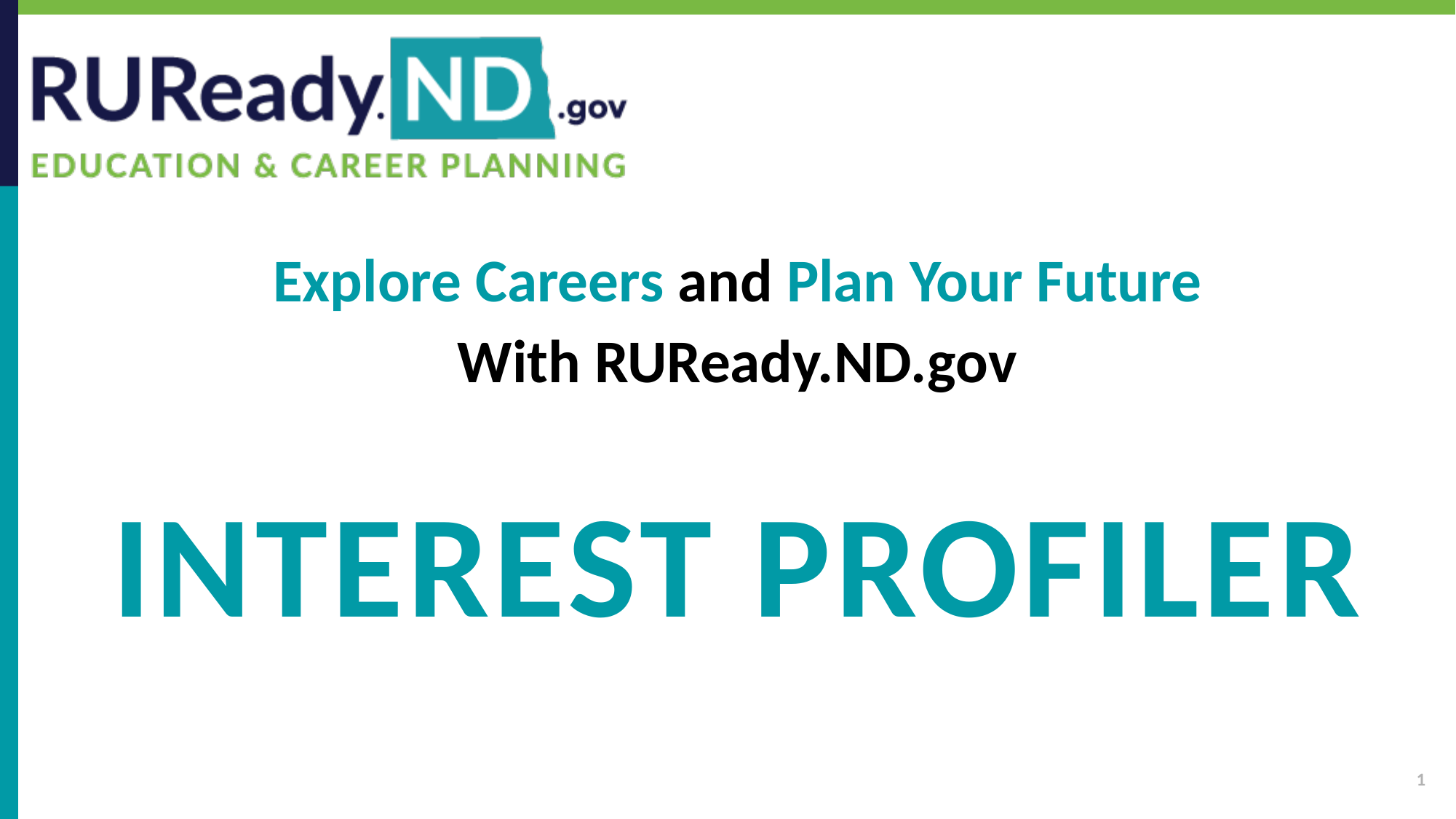

Explore Careers and Plan Your Future
With RUReady.ND.gov

INTEREST PROFILER
1